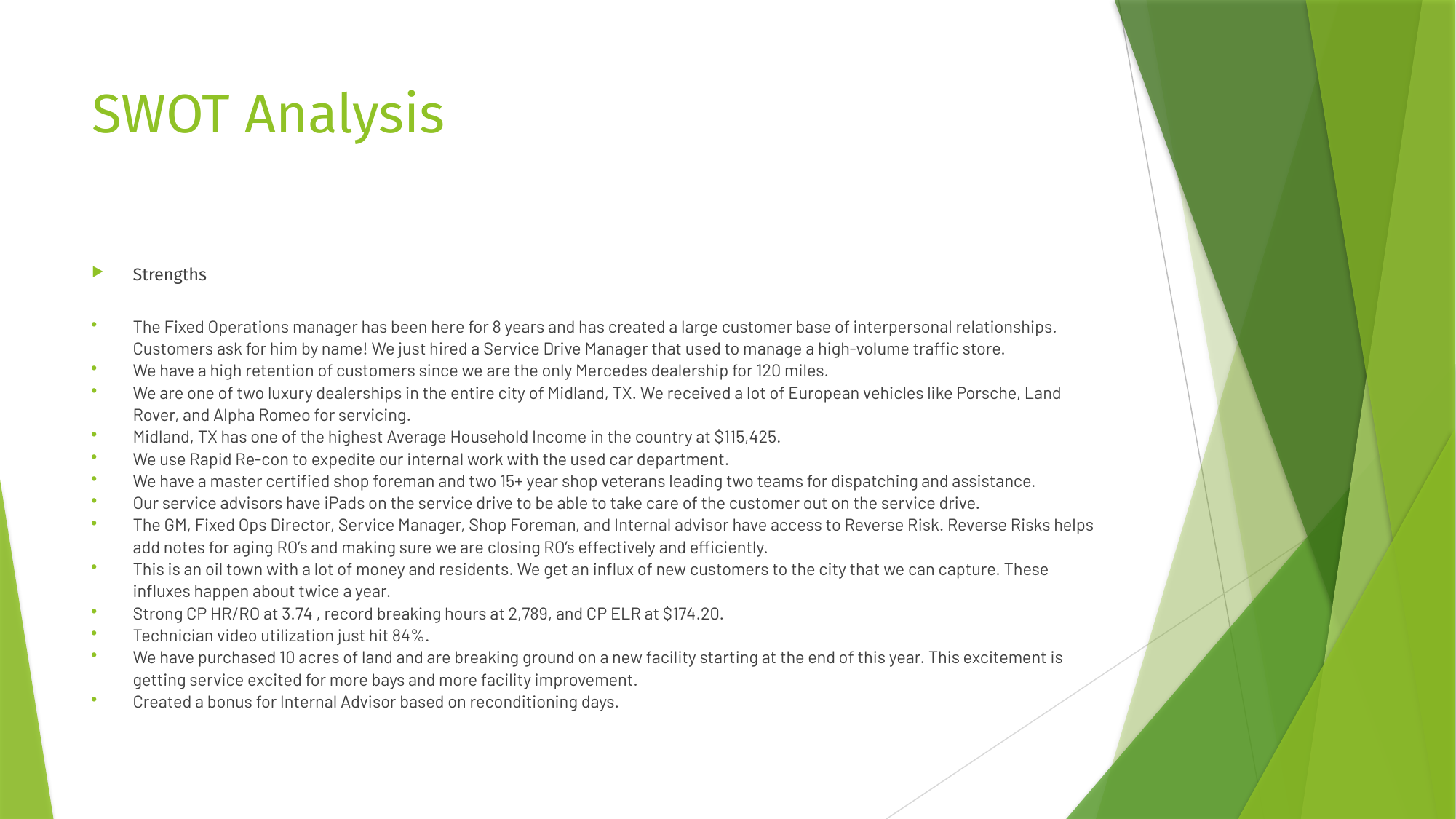

# SWOT Analysis
Strengths

The Fixed Operations manager has been here for 8 years and has created a large customer base of interpersonal relationships. Customers ask for him by name! We just hired a Service Drive Manager that used to manage a high-volume traffic store.
We have a high retention of customers since we are the only Mercedes dealership for 120 miles.
We are one of two luxury dealerships in the entire city of Midland, TX. We received a lot of European vehicles like Porsche, Land Rover, and Alpha Romeo for servicing.
Midland, TX has one of the highest Average Household Income in the country at $115,425.
We use Rapid Re-con to expedite our internal work with the used car department.
We have a master certified shop foreman and two 15+ year shop veterans leading two teams for dispatching and assistance.
Our service advisors have iPads on the service drive to be able to take care of the customer out on the service drive.
The GM, Fixed Ops Director, Service Manager, Shop Foreman, and Internal advisor have access to Reverse Risk. Reverse Risks helps add notes for aging RO’s and making sure we are closing RO’s effectively and efficiently.
This is an oil town with a lot of money and residents. We get an influx of new customers to the city that we can capture. These influxes happen about twice a year.
Strong CP HR/RO at 3.74 , record breaking hours at 2,789, and CP ELR at $174.20.
Technician video utilization just hit 84%.
We have purchased 10 acres of land and are breaking ground on a new facility starting at the end of this year. This excitement is getting service excited for more bays and more facility improvement.
Created a bonus for Internal Advisor based on reconditioning days.